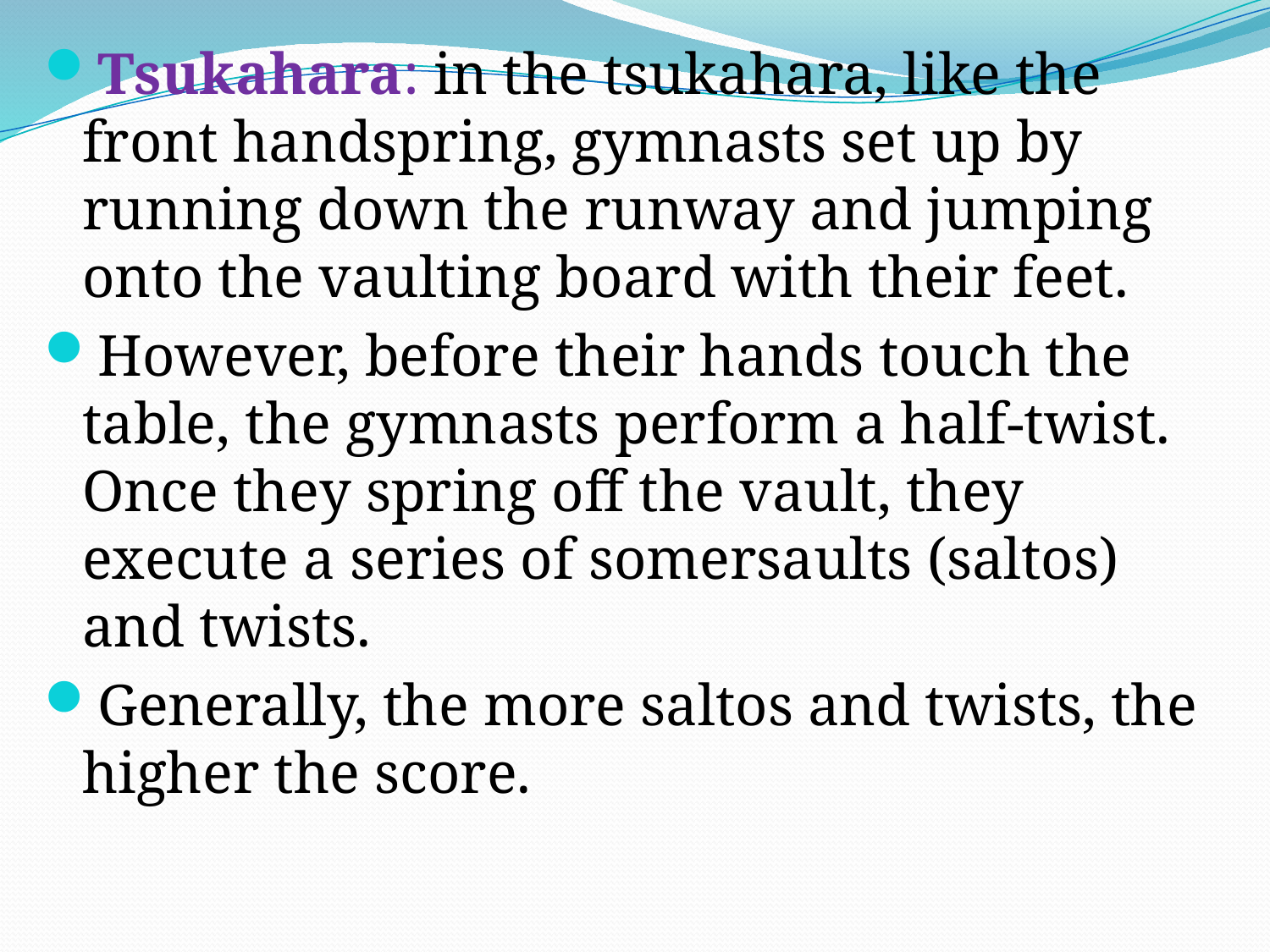

Tsukahara: in the tsukahara, like the front handspring, gymnasts set up by running down the runway and jumping onto the vaulting board with their feet.
However, before their hands touch the table, the gymnasts perform a half-twist. Once they spring off the vault, they execute a series of somersaults (saltos) and twists.
Generally, the more saltos and twists, the higher the score.